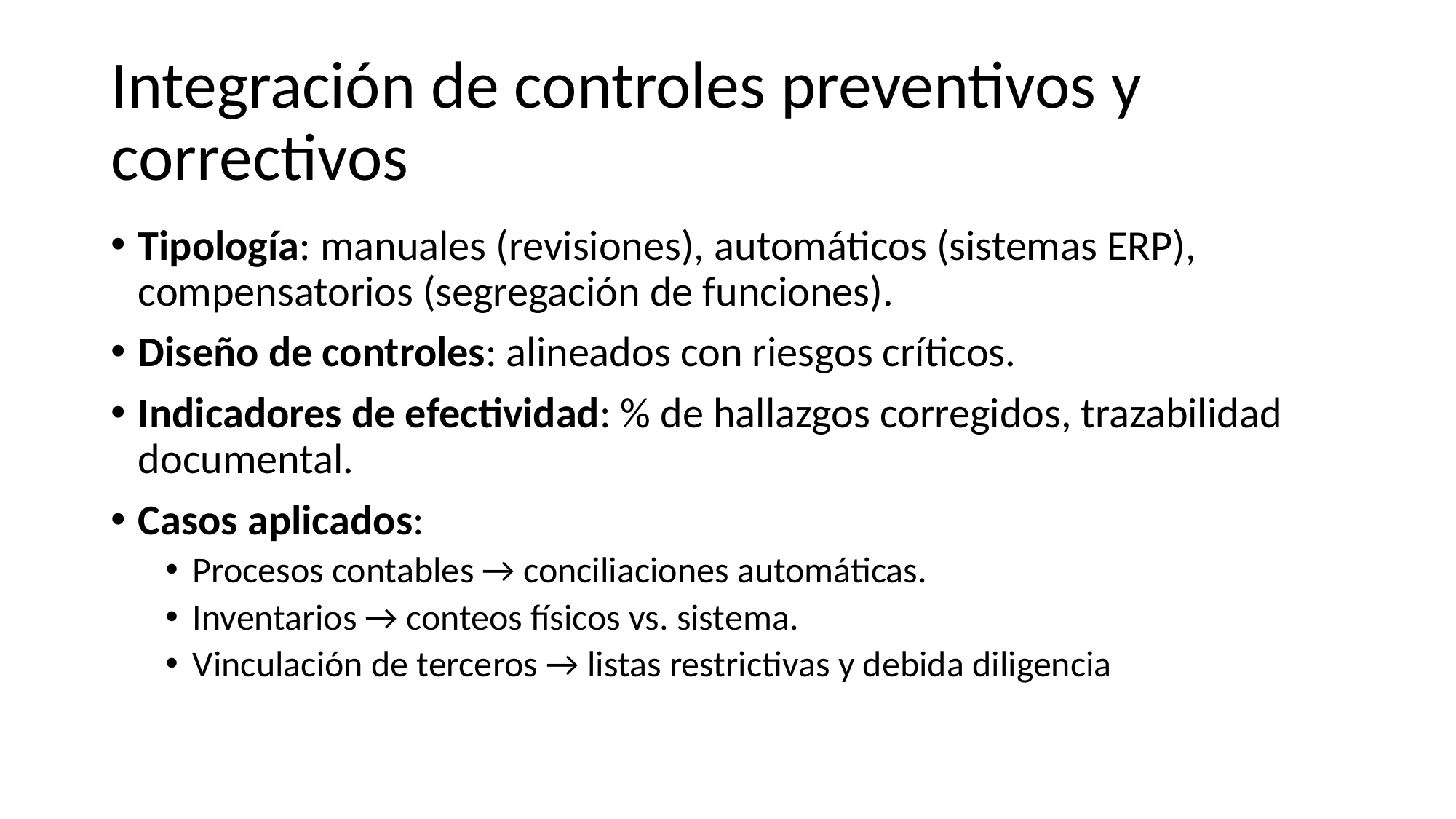

# Integración de controles preventivos y correctivos
Tipología: manuales (revisiones), automáticos (sistemas ERP), compensatorios (segregación de funciones).
Diseño de controles: alineados con riesgos críticos.
Indicadores de efectividad: % de hallazgos corregidos, trazabilidad documental.
Casos aplicados:
Procesos contables → conciliaciones automáticas.
Inventarios → conteos físicos vs. sistema.
Vinculación de terceros → listas restrictivas y debida diligencia